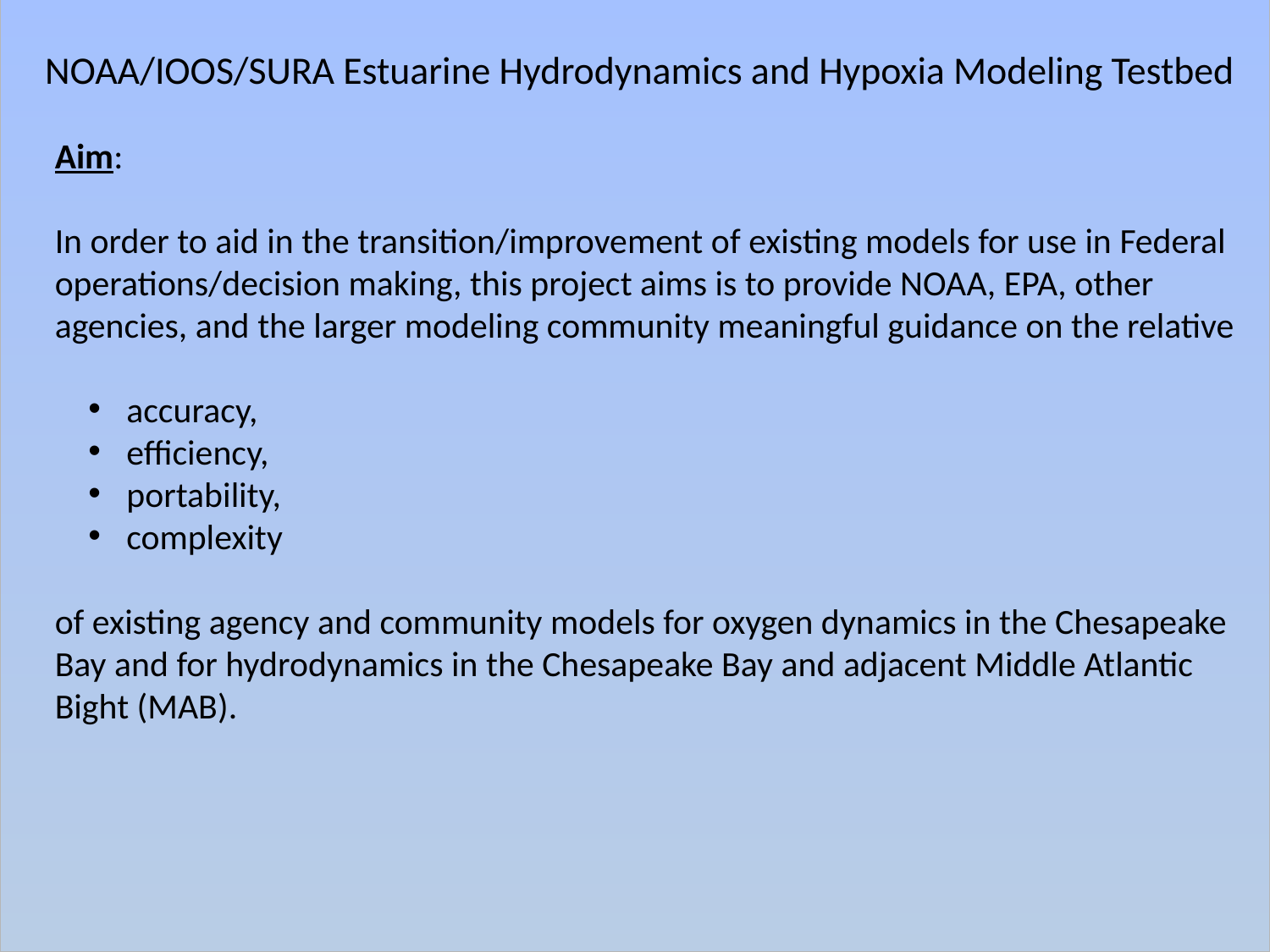

NOAA/IOOS/SURA Estuarine Hydrodynamics and Hypoxia Modeling Testbed
Aim:

In order to aid in the transition/improvement of existing models for use in Federal operations/decision making, this project aims is to provide NOAA, EPA, other agencies, and the larger modeling community meaningful guidance on the relative

 accuracy,
 efficiency,
 portability,
 complexity

of existing agency and community models for oxygen dynamics in the Chesapeake Bay and for hydrodynamics in the Chesapeake Bay and adjacent Middle Atlantic Bight (MAB).